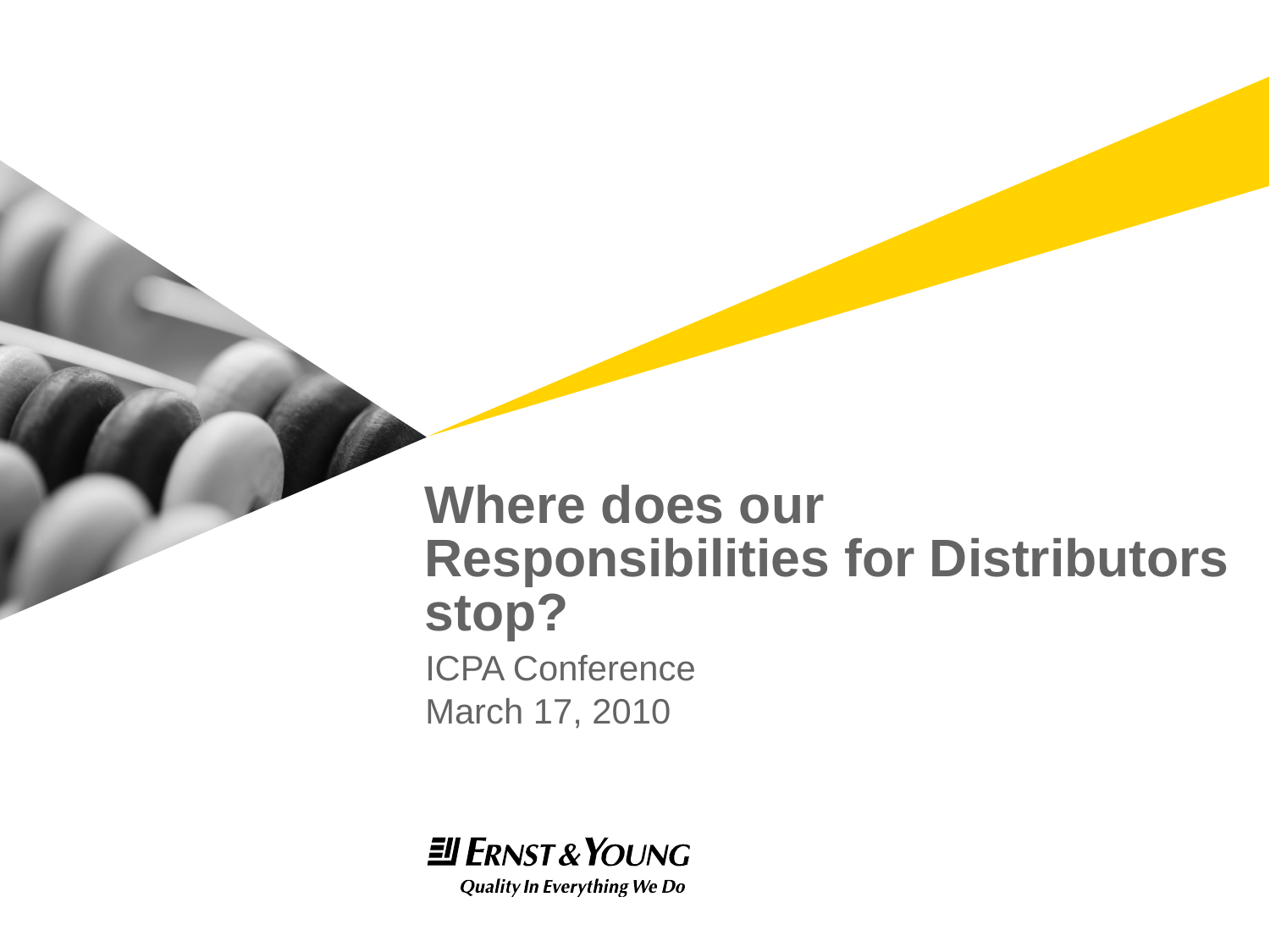

# Where does our Responsibilities for Distributors stop?
ICPA Conference
March 17, 2010